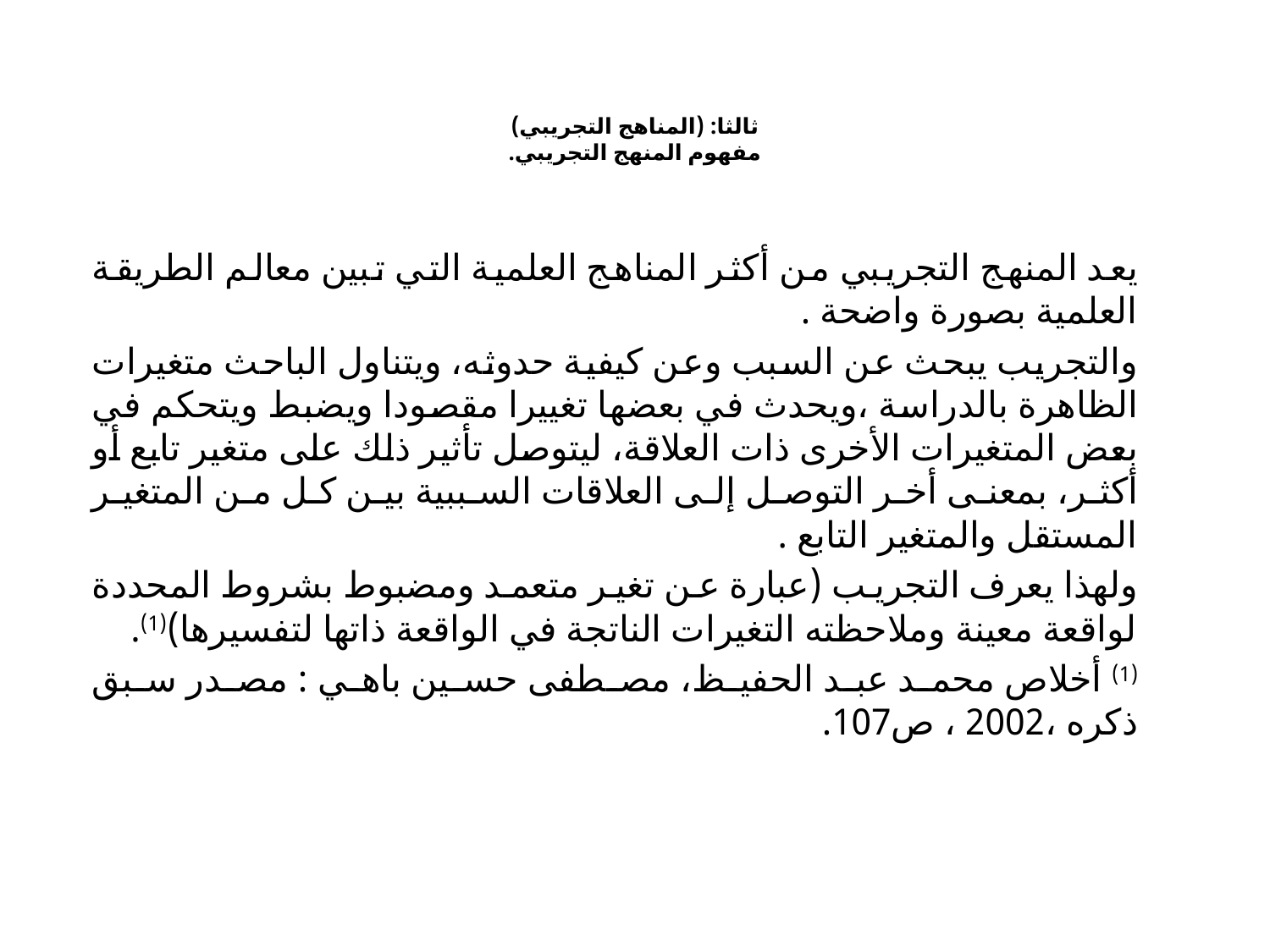

# ثالثا: (المناهج التجريبي) مفهوم المنهج التجريبي.
يعد المنهج التجريبي من أكثر المناهج العلمية التي تبين معالم الطريقة العلمية بصورة واضحة .
والتجريب يبحث عن السبب وعن كيفية حدوثه، ويتناول الباحث متغيرات الظاهرة بالدراسة ،ويحدث في بعضها تغييرا مقصودا ويضبط ويتحكم في بعض المتغيرات الأخرى ذات العلاقة، ليتوصل تأثير ذلك على متغير تابع أو أكثر، بمعنى أخر التوصل إلى العلاقات السببية بين كل من المتغير المستقل والمتغير التابع .
ولهذا يعرف التجريب (عبارة عن تغير متعمد ومضبوط بشروط المحددة لواقعة معينة وملاحظته التغيرات الناتجة في الواقعة ذاتها لتفسيرها)(1).
(1) أخلاص محمد عبد الحفيظ، مصطفى حسين باهي : مصدر سبق ذكره ،2002 ، ص107.